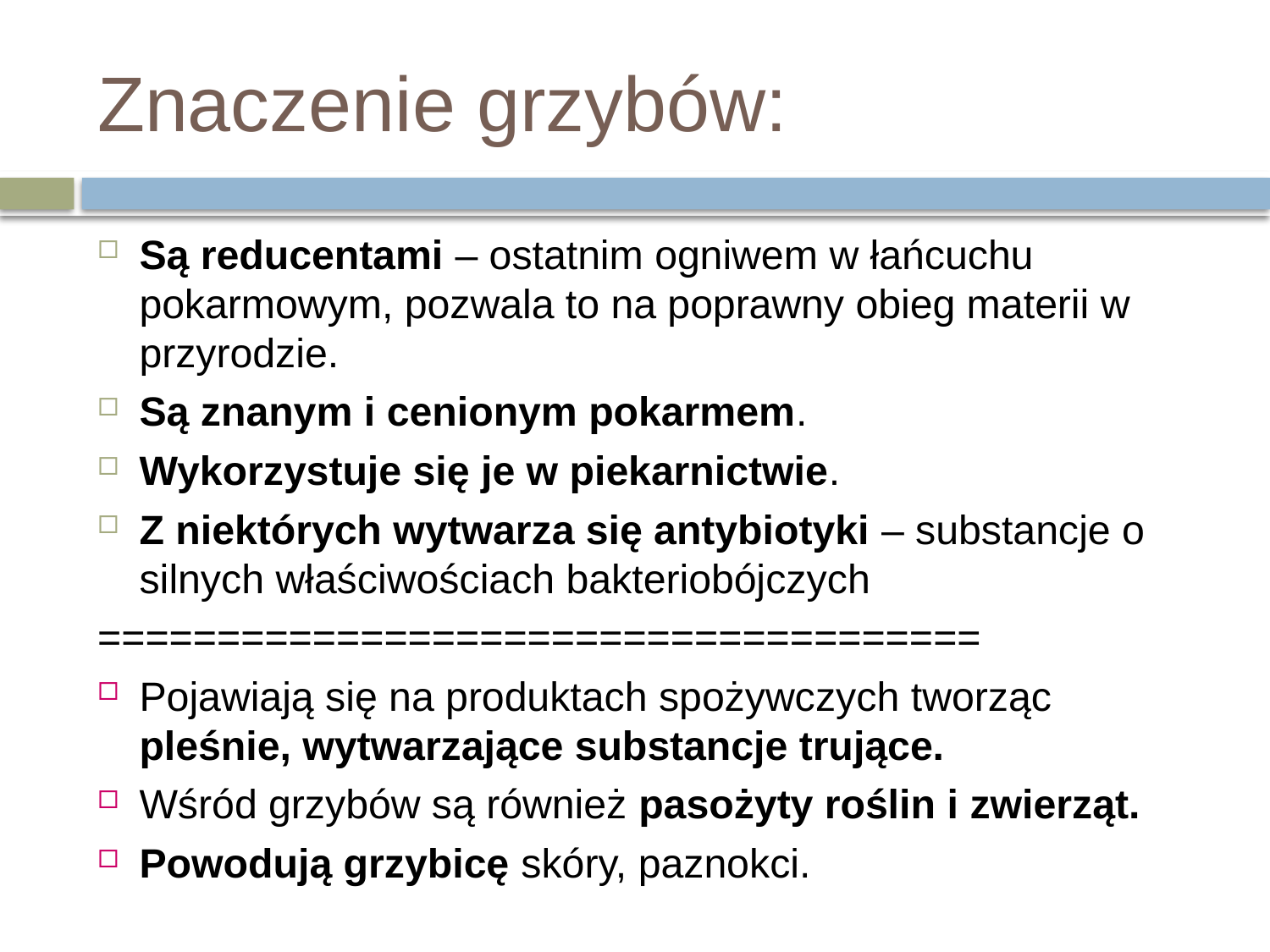

# Znaczenie grzybów:
Są reducentami – ostatnim ogniwem w łańcuchu pokarmowym, pozwala to na poprawny obieg materii w przyrodzie.
Są znanym i cenionym pokarmem.
Wykorzystuje się je w piekarnictwie.
Z niektórych wytwarza się antybiotyki – substancje o silnych właściwościach bakteriobójczych
=====================================
Pojawiają się na produktach spożywczych tworząc pleśnie, wytwarzające substancje trujące.
Wśród grzybów są również pasożyty roślin i zwierząt.
Powodują grzybicę skóry, paznokci.